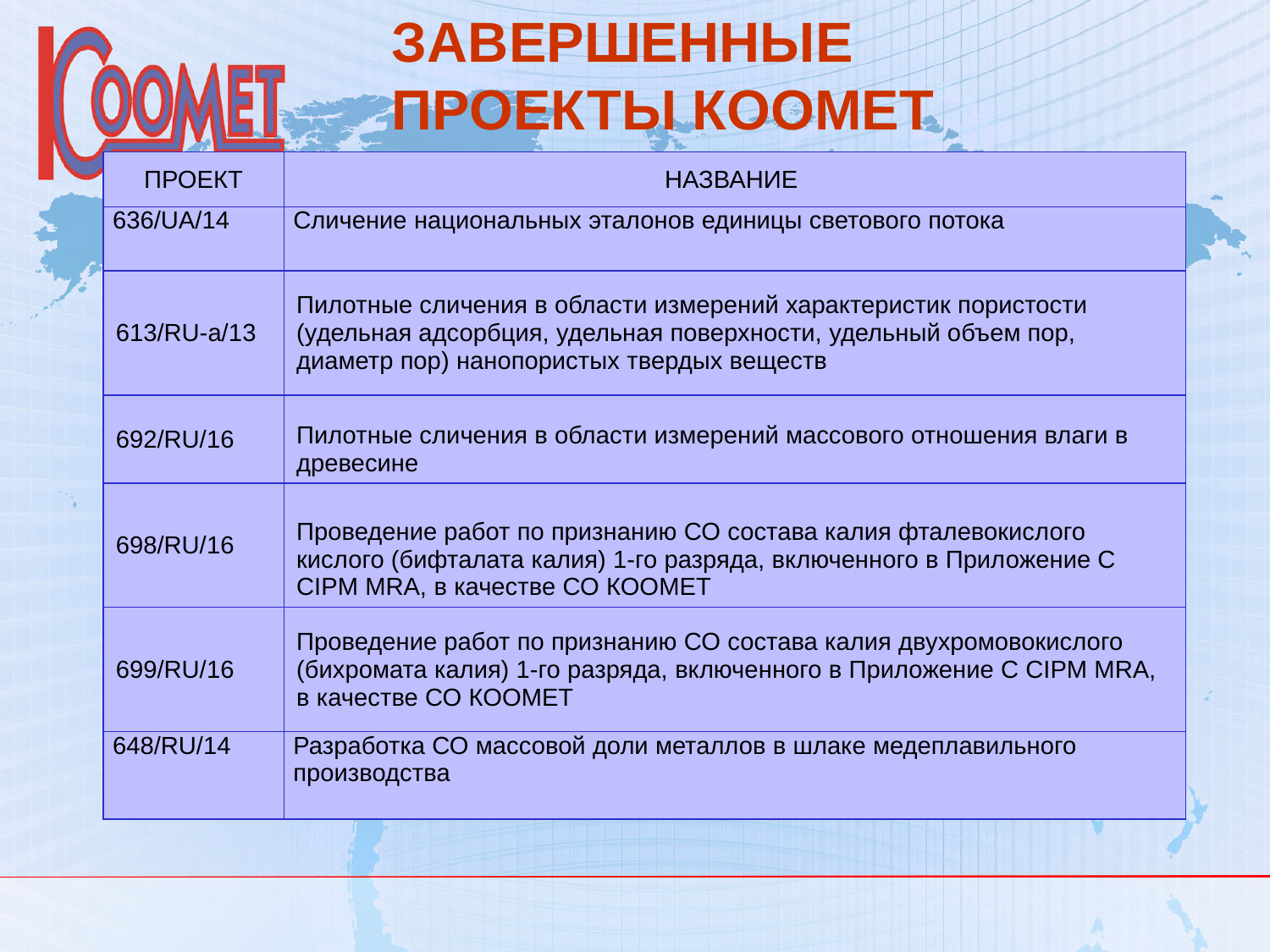

ЗАВЕРШЕННЫЕ ПРОЕКТЫ КООМЕТ
| ПРОЕКТ | НАЗВАНИЕ |
| --- | --- |
| 636/UA/14 | Cличение национальных эталонов единицы светового потока |
| 613/RU-a/13 | Пилотные сличения в области измерений характеристик пористости (удельная адсорбция, удельная поверхности, удельный объем пор, диаметр пор) нанопористых твердых веществ |
| 692/RU/16 | Пилотные сличения в области измерений массового отношения влаги в древесине |
| 698/RU/16 | Проведение работ по признанию СО состава калия фталевокислого кислого (бифталата калия) 1-го разряда, включенного в Приложение С CIPM MRA, в качестве СО КООМЕТ |
| 699/RU/16 | Проведение работ по признанию СО состава калия двухромовокислого (бихромата калия) 1-го разряда, включенного в Приложение С CIPM MRA, в качестве СО КООМЕТ |
| 648/RU/14 | Разработка СО массовой доли металлов в шлаке медеплавильного производства |